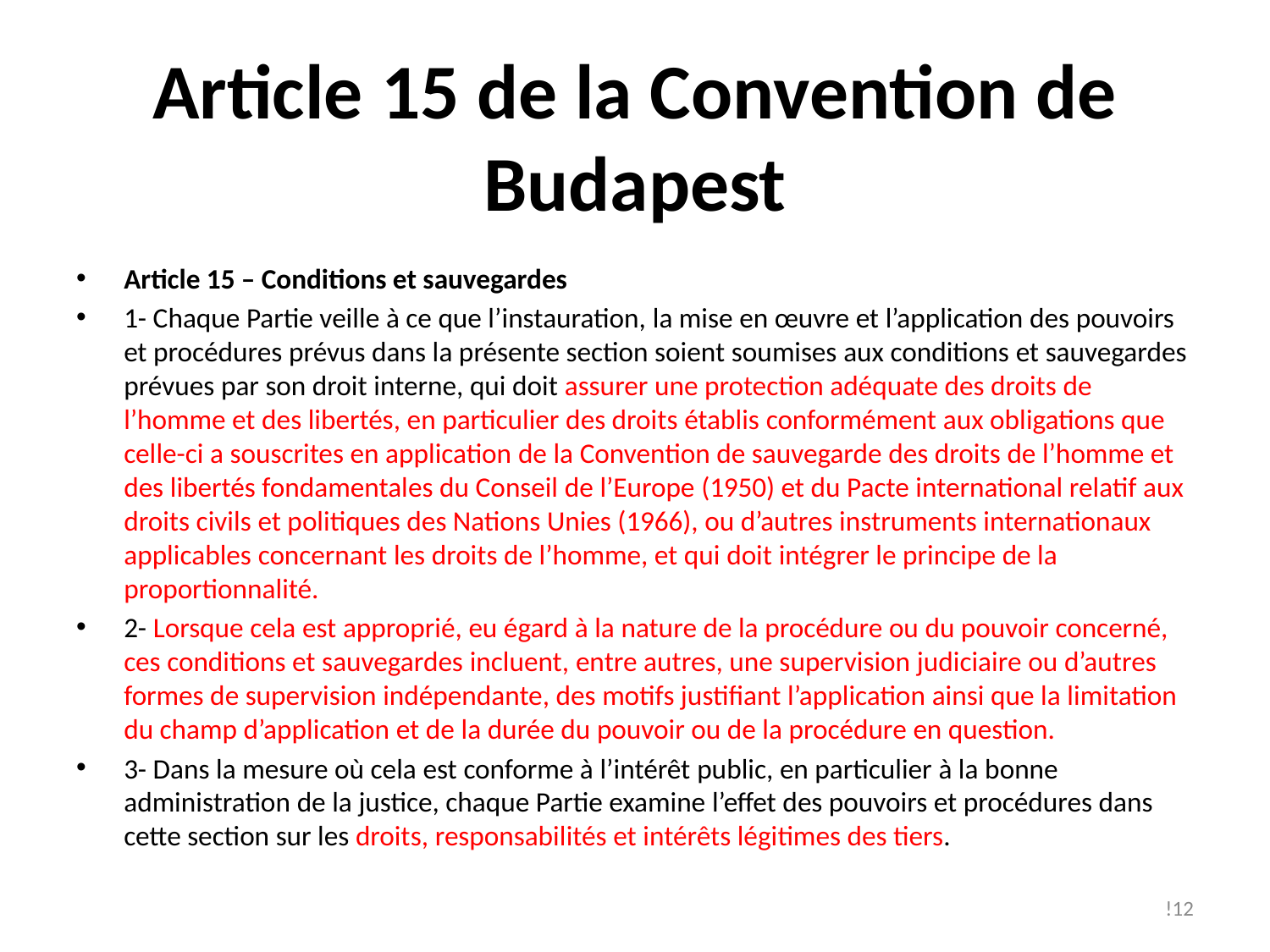

# Article 15 de la Convention de Budapest
Article 15 – Conditions et sauvegardes
1- Chaque Partie veille à ce que l’instauration, la mise en œuvre et l’application des pouvoirs et procédures prévus dans la présente section soient soumises aux conditions et sauvegardes prévues par son droit interne, qui doit assurer une protection adéquate des droits de l’homme et des libertés, en particulier des droits établis conformément aux obligations que celle-ci a souscrites en application de la Convention de sauvegarde des droits de l’homme et des libertés fondamentales du Conseil de l’Europe (1950) et du Pacte international relatif aux droits civils et politiques des Nations Unies (1966), ou d’autres instruments internationaux applicables concernant les droits de l’homme, et qui doit intégrer le principe de la proportionnalité.
2- Lorsque cela est approprié, eu égard à la nature de la procédure ou du pouvoir concerné, ces conditions et sauvegardes incluent, entre autres, une supervision judiciaire ou d’autres formes de supervision indépendante, des motifs justifiant l’application ainsi que la limitation du champ d’application et de la durée du pouvoir ou de la procédure en question.
3- Dans la mesure où cela est conforme à l’intérêt public, en particulier à la bonne administration de la justice, chaque Partie examine l’effet des pouvoirs et procédures dans cette section sur les droits, responsabilités et intérêts légitimes des tiers.

!12